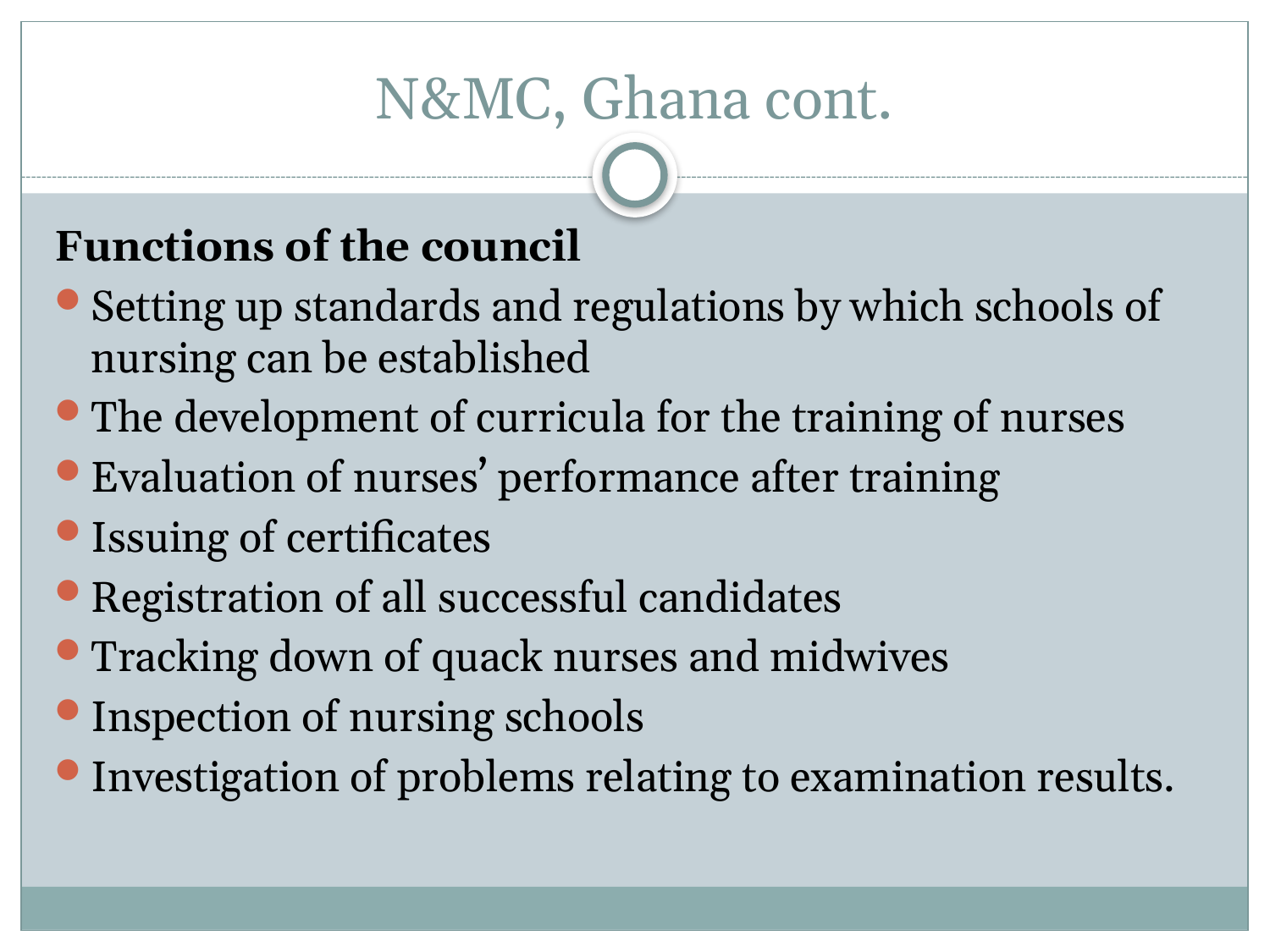

# N&MC, Ghana cont.
Functions of the council
Setting up standards and regulations by which schools of nursing can be established
The development of curricula for the training of nurses
Evaluation of nurses’ performance after training
Issuing of certificates
Registration of all successful candidates
Tracking down of quack nurses and midwives
Inspection of nursing schools
Investigation of problems relating to examination results.